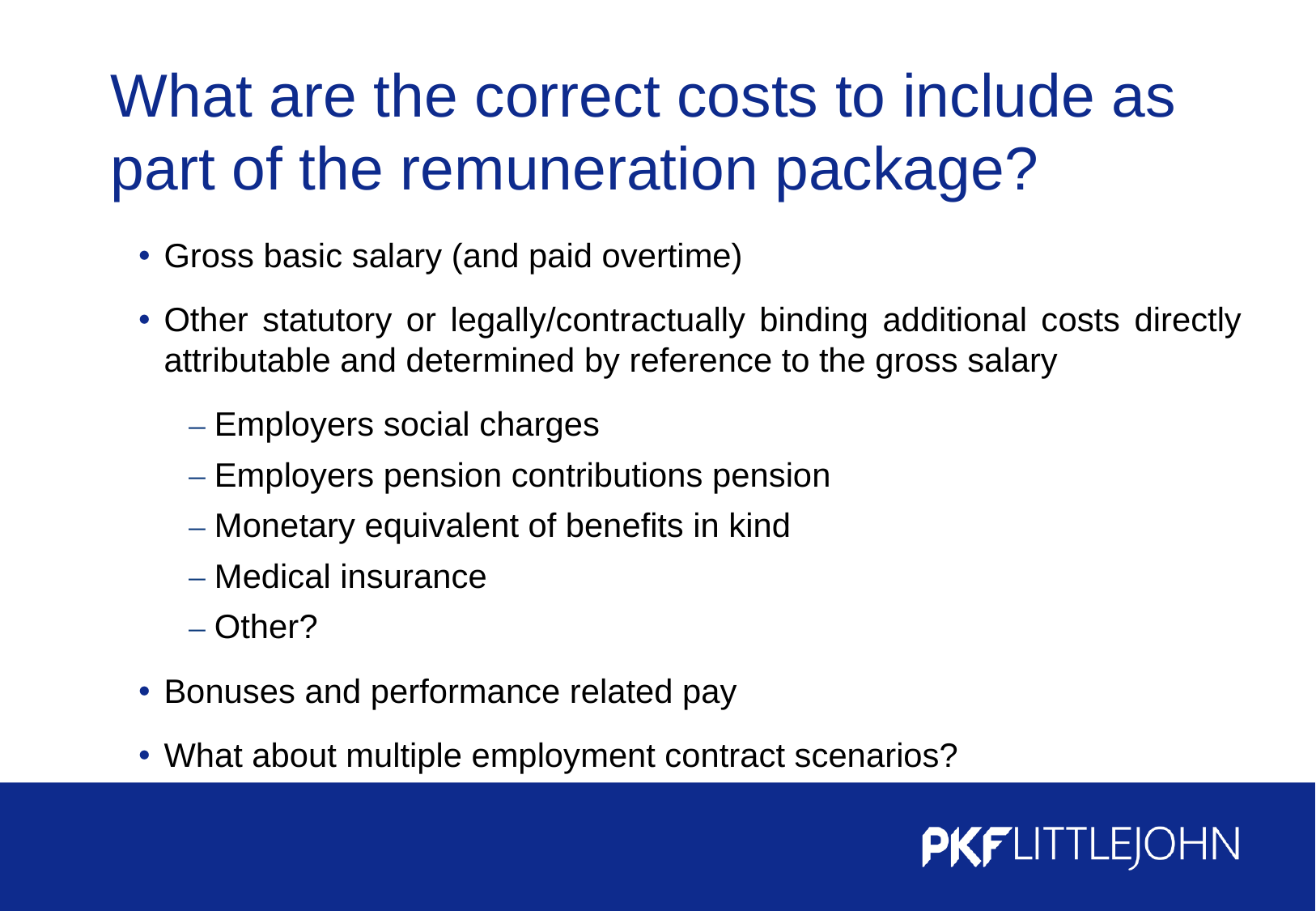

# What are the correct costs to include as part of the remuneration package?
Gross basic salary (and paid overtime)
Other statutory or legally/contractually binding additional costs directly attributable and determined by reference to the gross salary
Employers social charges
Employers pension contributions pension
Monetary equivalent of benefits in kind
Medical insurance
Other?
Bonuses and performance related pay
What about multiple employment contract scenarios?